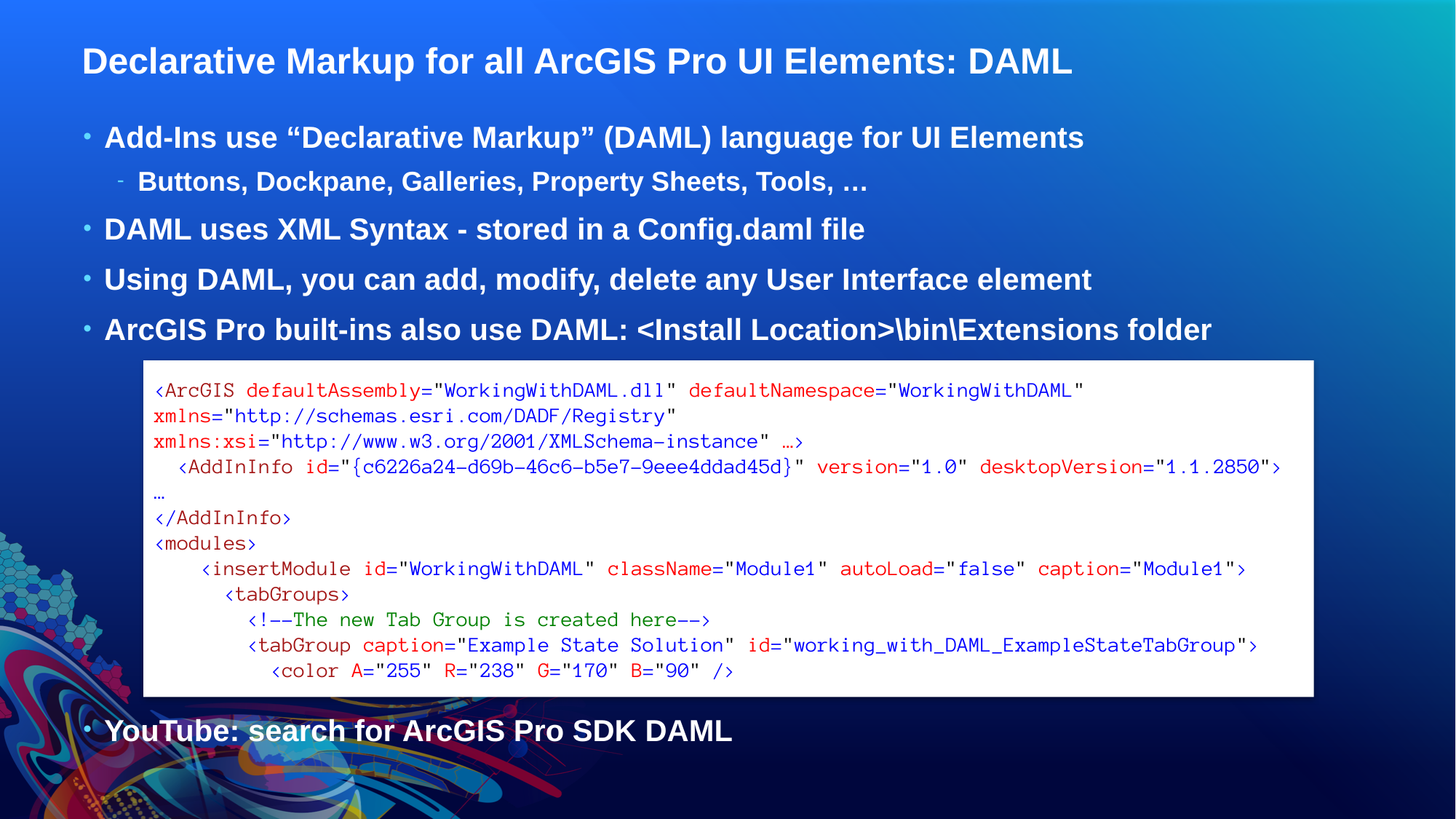

# Declarative Markup for all ArcGIS Pro UI Elements: DAML
Add-Ins use “Declarative Markup” (DAML) language for UI Elements
Buttons, Dockpane, Galleries, Property Sheets, Tools, …
DAML uses XML Syntax - stored in a Config.daml file
Using DAML, you can add, modify, delete any User Interface element
ArcGIS Pro built-ins also use DAML: <Install Location>\bin\Extensions folder

YouTube: search for ArcGIS Pro SDK DAML
<ArcGIS defaultAssembly="WorkingWithDAML.dll" defaultNamespace="WorkingWithDAML"
xmlns="http://schemas.esri.com/DADF/Registry"
xmlns:xsi="http://www.w3.org/2001/XMLSchema-instance" …>
  <AddInInfo id="{c6226a24-d69b-46c6-b5e7-9eee4ddad45d}" version="1.0" desktopVersion="1.1.2850">
…
</AddInInfo>
<modules>
    <insertModule id="WorkingWithDAML" className="Module1" autoLoad="false" caption="Module1">
      <tabGroups>
        <!--The new Tab Group is created here-->
        <tabGroup caption="Example State Solution" id="working_with_DAML_ExampleStateTabGroup">
          <color A="255" R="238" G="170" B="90" />